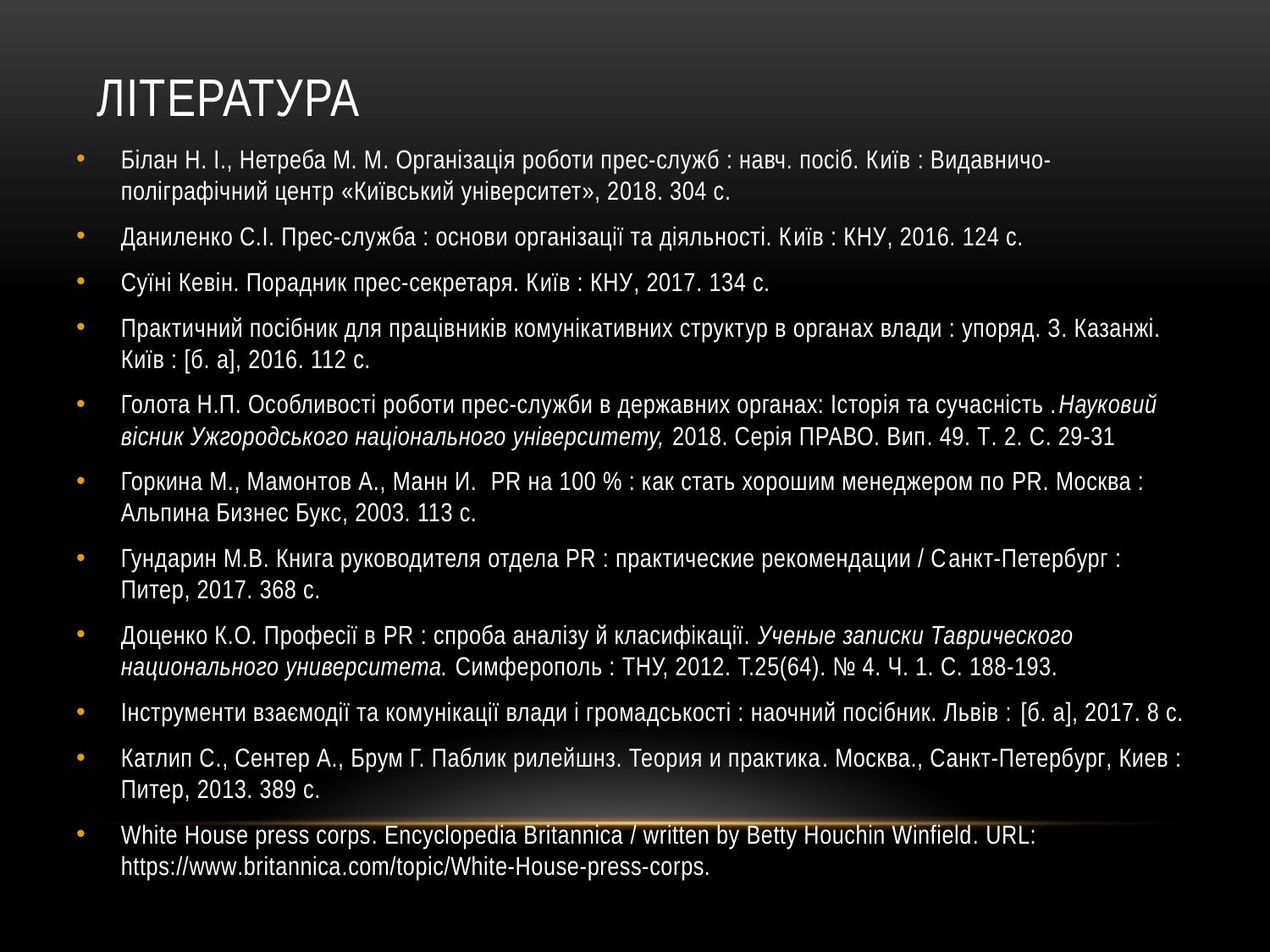

# літературА
Білан Н. І., Нетреба М. М. Організація роботи прес-служб : навч. посіб. Київ : Видавничо-поліграфічний центр «Київський університет», 2018. 304 с.
Даниленко С.І. Прес-служба : основи організації та діяльності. Київ : КНУ, 2016. 124 с.
Суїні Кевін. Порадник прес-секретаря. Київ : КНУ, 2017. 134 с.
Практичний посібник для працівників комунікативних структур в органах влади : упоряд. З. Казанжі. Київ : [б. а], 2016. 112 c.
Голота Н.П. Особливості роботи прес-служби в державних органах: Історія та сучасність .Науковий вісник Ужгородського національного університету, 2018. Серія ПРАВО. Вип. 49. Т. 2. C. 29-31
Горкина М., Мамонтов А., Манн И.  PR на 100 % : как стать хорошим менеджером по PR. Москва : Альпина Бизнес Букс, 2003. 113 с.
Гундарин М.В. Книга руководителя отдела PR : практические рекомендации / Санкт-Петербург : Питер, 2017. 368 с.
Доценко К.О. Професії в PR : спроба аналізу й класифікації. Ученые записки Таврического национального университета. Симферополь : ТНУ, 2012. Т.25(64). № 4. Ч. 1. С. 188-193.
Інструменти взаємодії та комунікації влади і громадськості : наочний посібник. Львів : [б. а], 2017. 8 с.
Катлип С., Сентер А., Брум Г. Паблик рилейшнз. Теория и практика. Москва., Санкт-Петербург, Киев : Питер, 2013. 389 с.
White House press corps. Encyclopedia Britannica / written by Betty Houchin Winfield. URL: https://www.britannica.com/topic/White-House-press-corps.